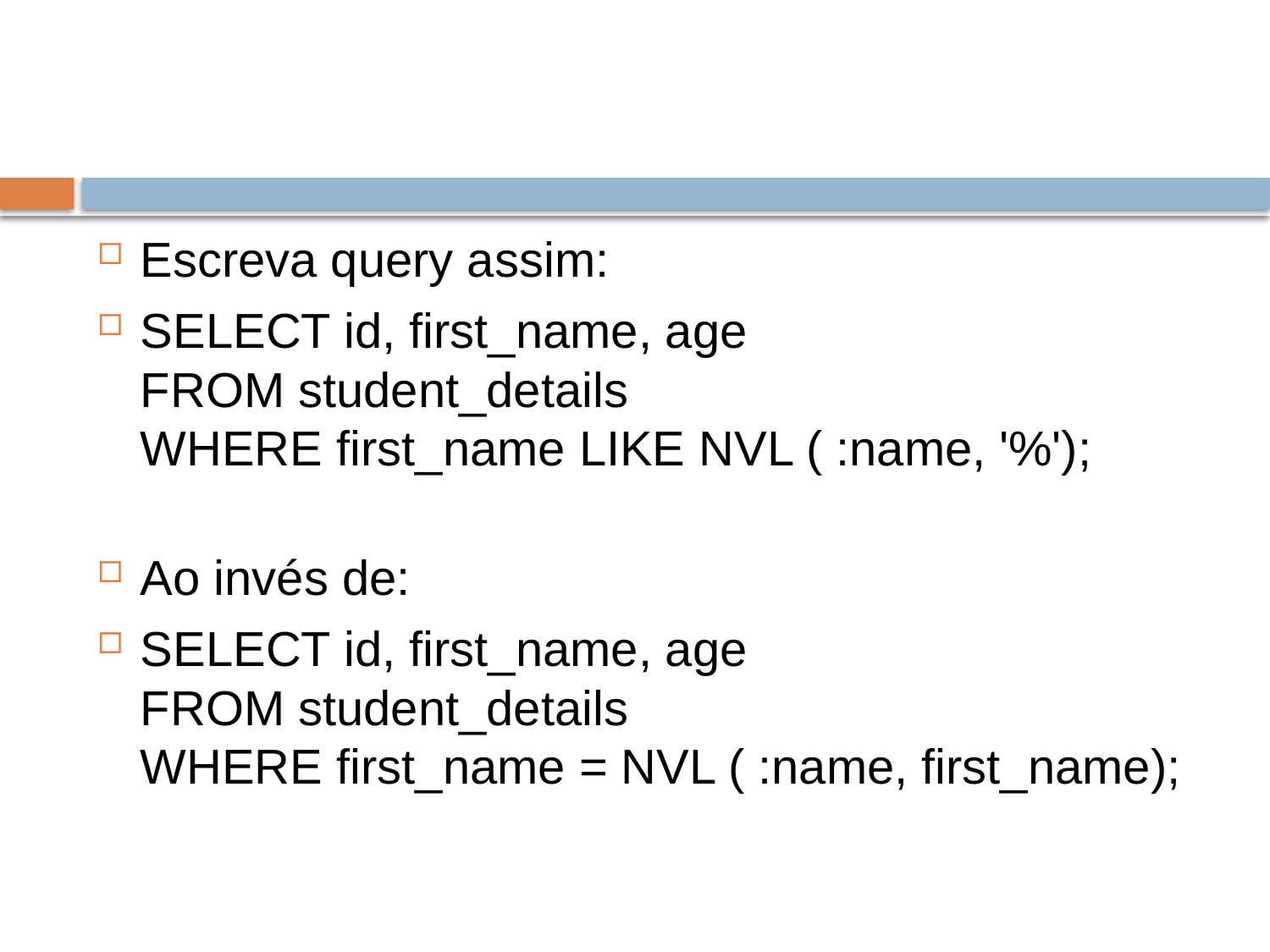

#
Escreva query assim:
SELECT id, first_name, age
FROM student_details
WHERE first_name LIKE NVL ( :name, '%');
Ao invés de:
SELECT id, first_name, age
FROM student_details
WHERE first_name = NVL ( :name, first_name);